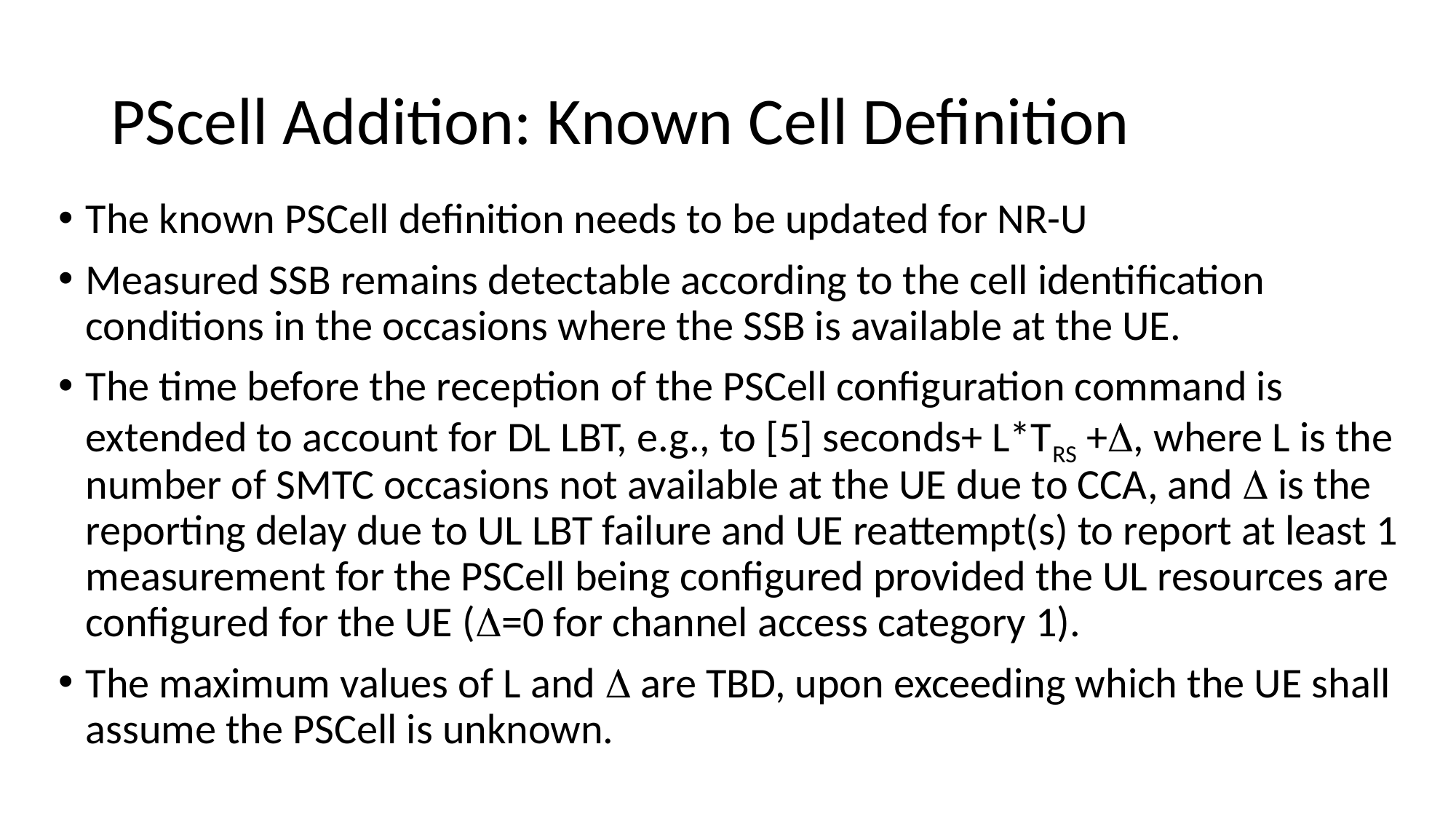

# PScell Addition: Known Cell Definition
The known PSCell definition needs to be updated for NR-U
Measured SSB remains detectable according to the cell identification conditions in the occasions where the SSB is available at the UE.
The time before the reception of the PSCell configuration command is extended to account for DL LBT, e.g., to [5] seconds+ L*TRS +Δ, where L is the number of SMTC occasions not available at the UE due to CCA, and Δ is the reporting delay due to UL LBT failure and UE reattempt(s) to report at least 1 measurement for the PSCell being configured provided the UL resources are configured for the UE (Δ=0 for channel access category 1).
The maximum values of L and Δ are TBD, upon exceeding which the UE shall assume the PSCell is unknown.